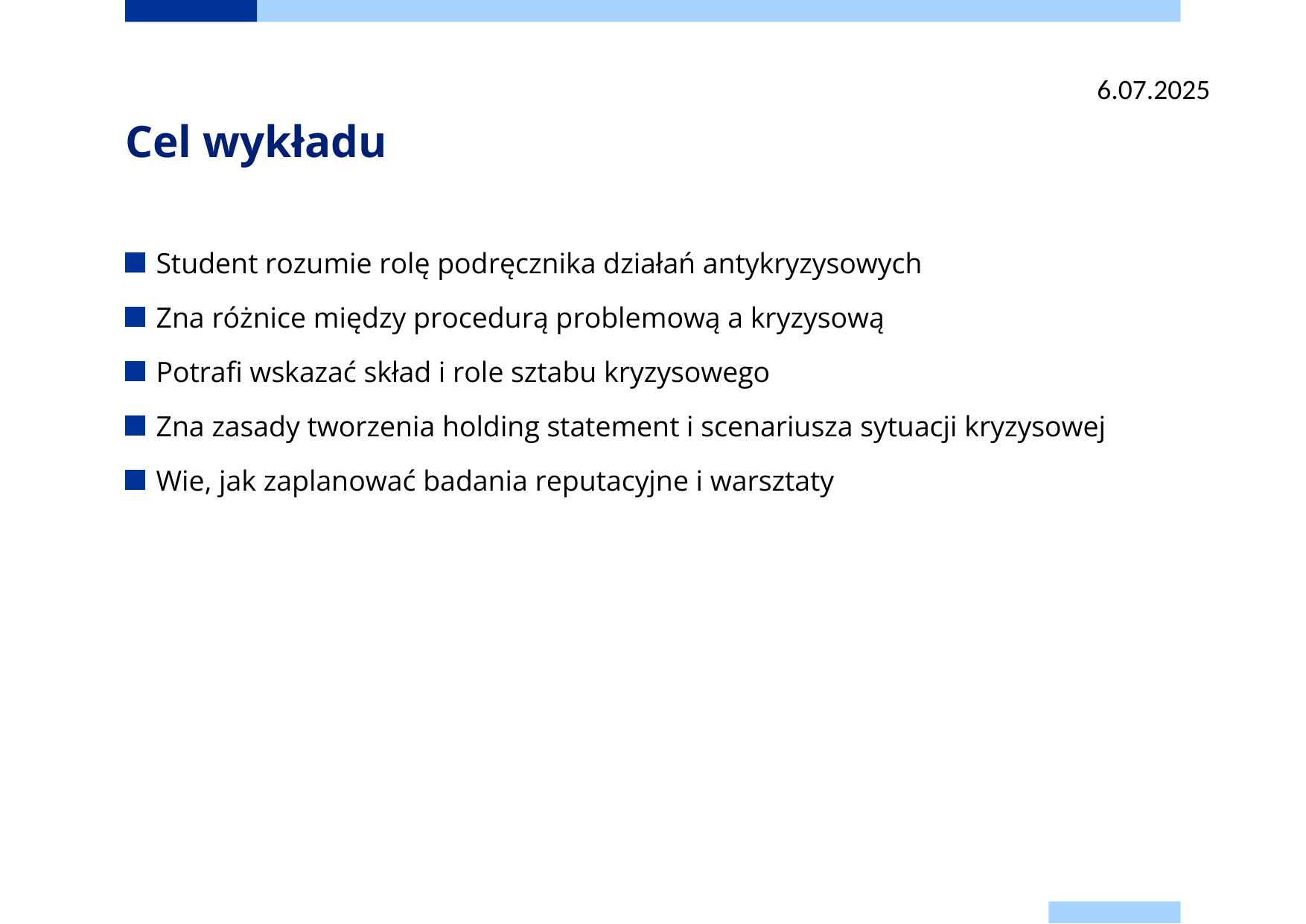

6.07.2025
# Cel wykładu
Student rozumie rolę podręcznika działań antykryzysowych
Zna różnice między procedurą problemową a kryzysową
Potrafi wskazać skład i role sztabu kryzysowego
Zna zasady tworzenia holding statement i scenariusza sytuacji kryzysowej
Wie, jak zaplanować badania reputacyjne i warsztaty